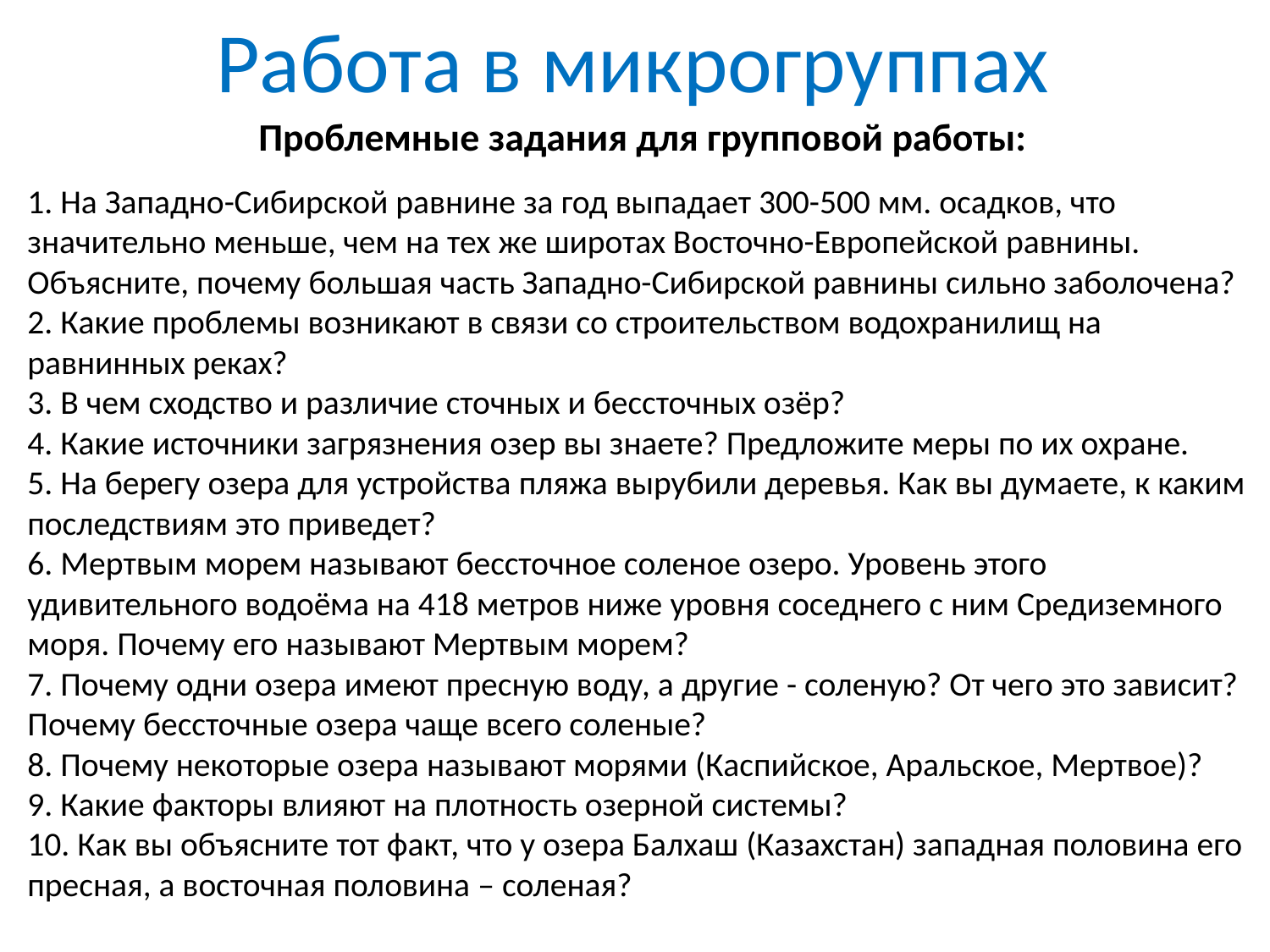

Работа в микрогруппах
Проблемные задания для групповой работы:

1. На Западно-Сибирской равнине за год выпадает 300-500 мм. осадков, что значительно меньше, чем на тех же широтах Восточно-Европейской равнины. Объясните, почему большая часть Западно-Сибирской равнины сильно заболочена?
2. Какие проблемы возникают в связи со строительством водохранилищ на равнинных реках?
3. В чем сходство и различие сточных и бессточных озёр?
4. Какие источники загрязнения озер вы знаете? Предложите меры по их охране.
5. На берегу озера для устройства пляжа вырубили деревья. Как вы думаете, к каким последствиям это приведет?
6. Мертвым морем называют бессточное соленое озеро. Уровень этого удивительного водоёма на 418 метров ниже уровня соседнего с ним Средиземного моря. Почему его называют Мертвым морем?
7. Почему одни озера имеют пресную воду, а другие - соленую? От чего это зависит? Почему бессточные озера чаще всего соленые?
8. Почему некоторые озера называют морями (Каспийское, Аральское, Мертвое)?
9. Какие факторы влияют на плотность озерной системы?
10. Как вы объясните тот факт, что у озера Балхаш (Казахстан) западная половина его пресная, а восточная половина – соленая?